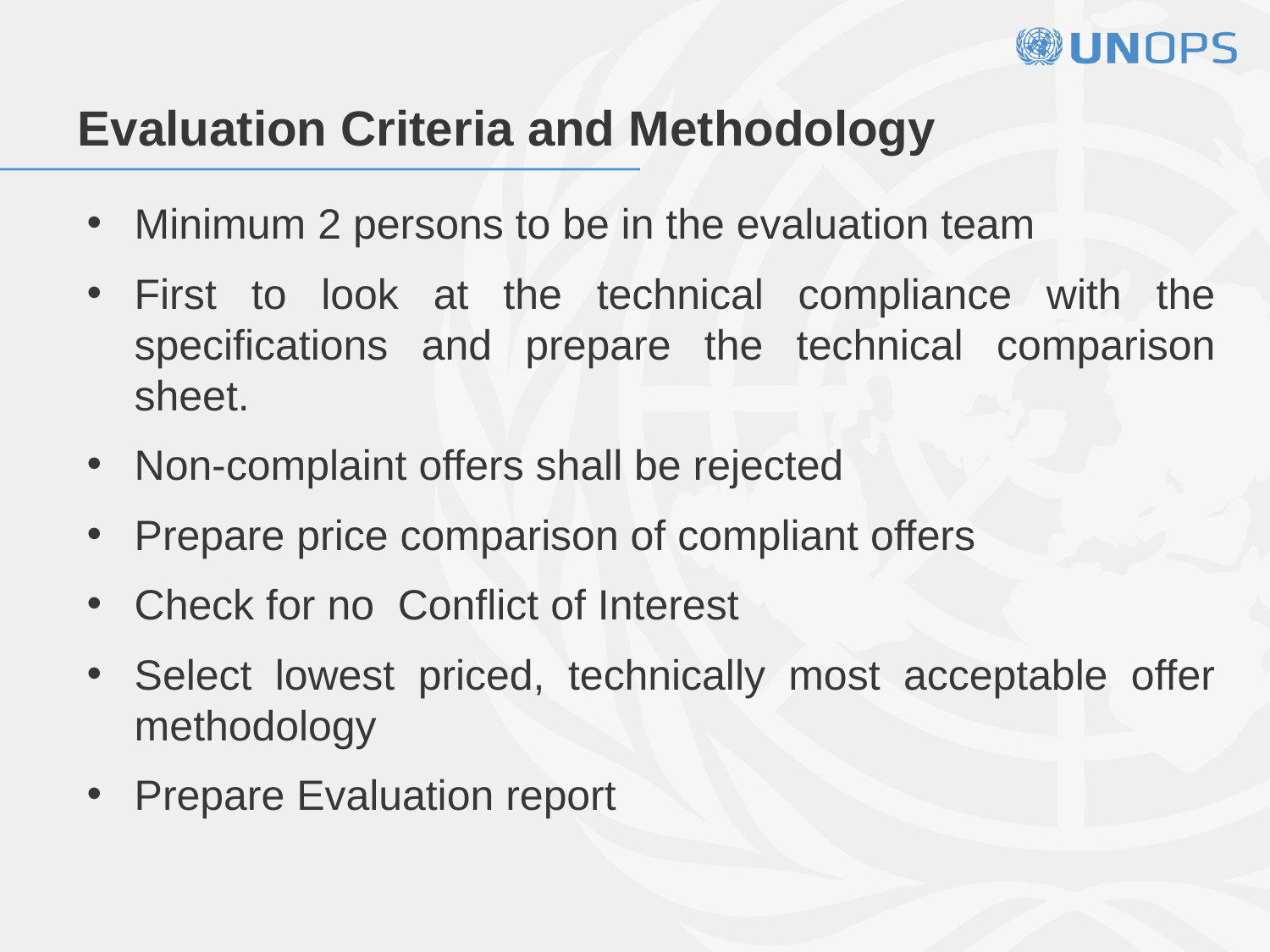

# Evaluation Criteria and Methodology
Minimum 2 persons to be in the evaluation team
First to look at the technical compliance with the specifications and prepare the technical comparison sheet.
Non-complaint offers shall be rejected
Prepare price comparison of compliant offers
Check for no  Conflict of Interest
Select lowest priced, technically most acceptable offer methodology
Prepare Evaluation report